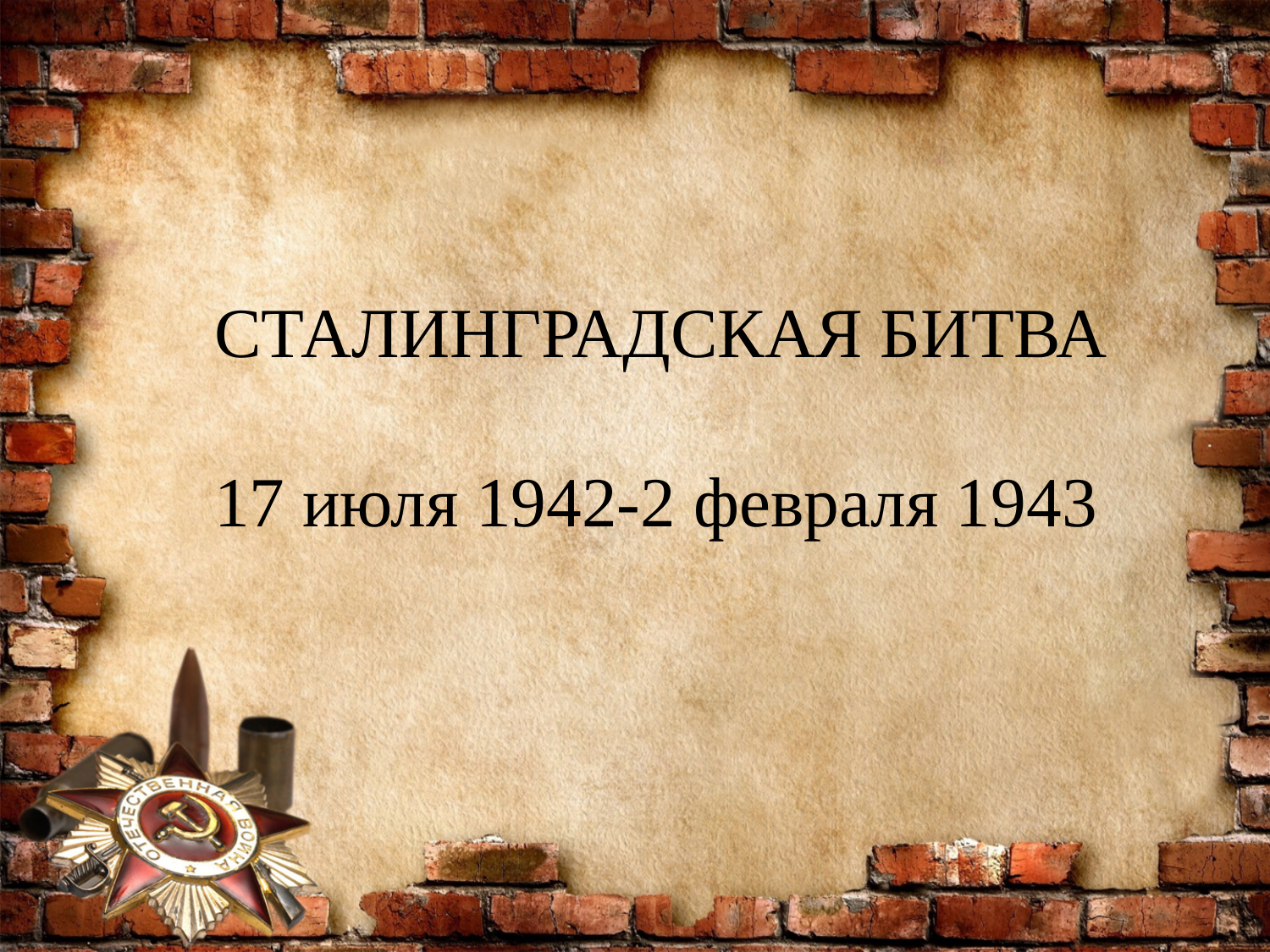

СТАЛИНГРАДСКАЯ БИТВА

17 июля 1942-2 февраля 1943